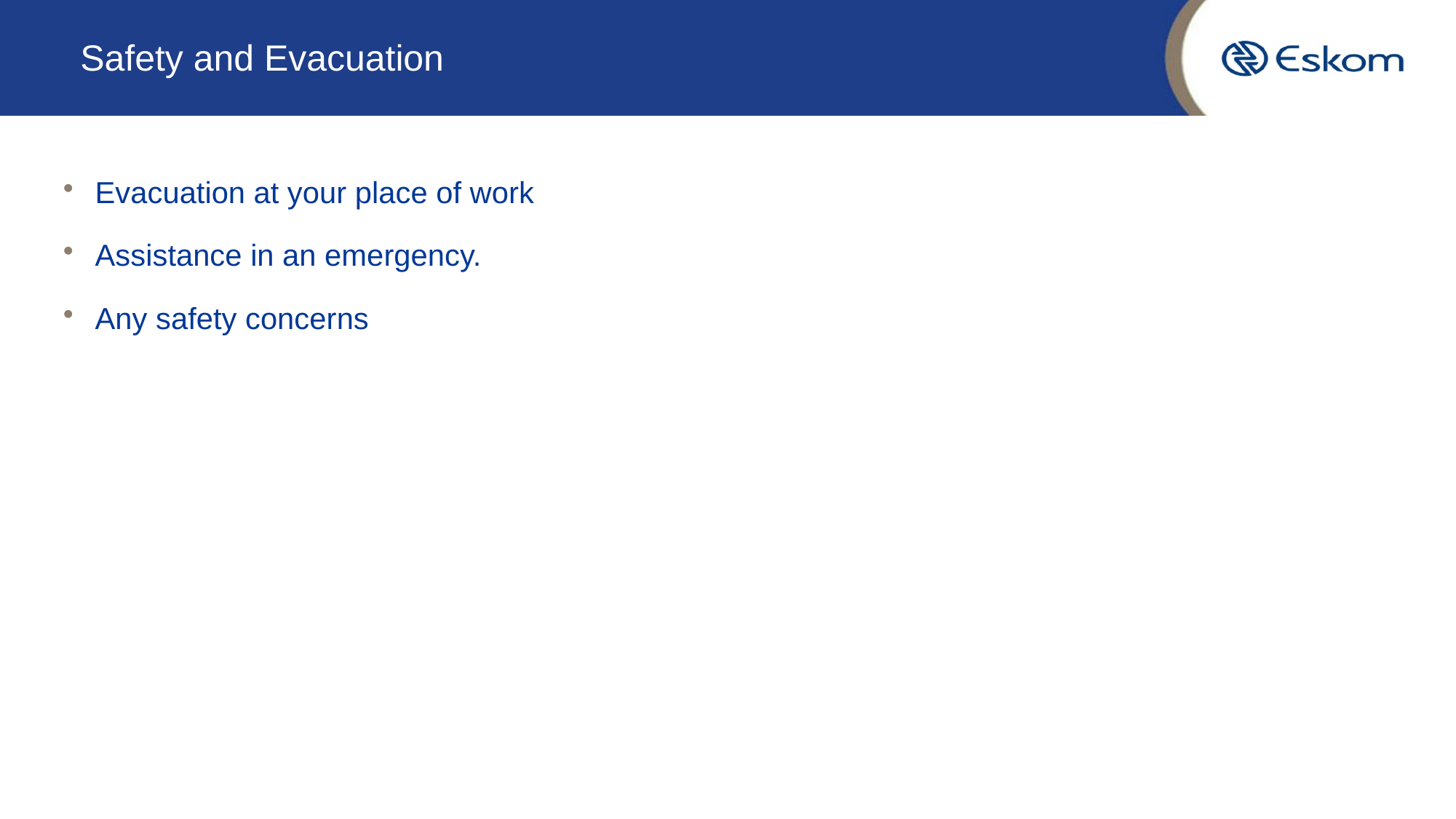

# Safety and Evacuation
Evacuation at your place of work
Assistance in an emergency.
Any safety concerns